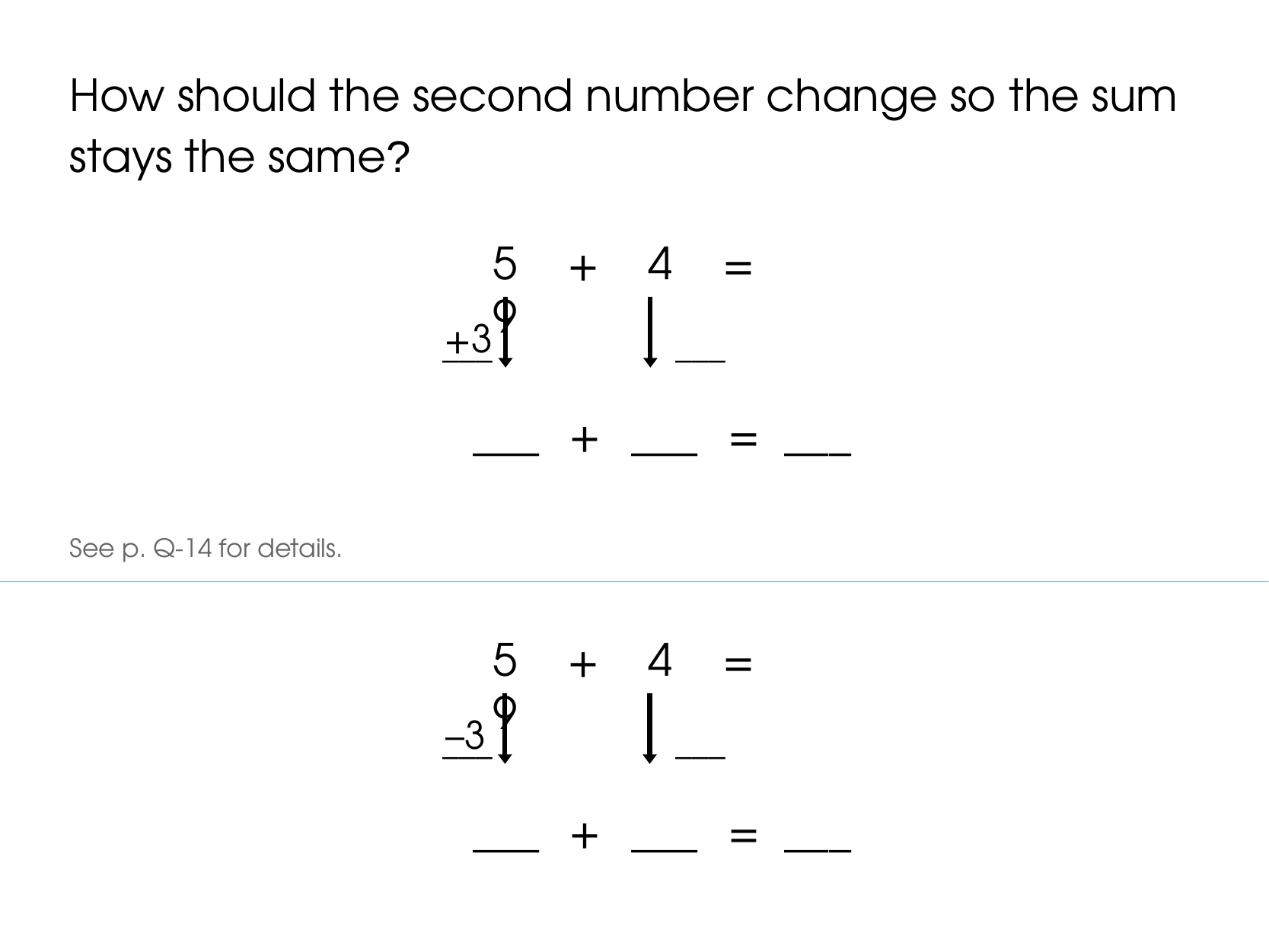

How should the second number change so the sum stays the same?
5    +    4    =    9
+3
___
___
___   +   ___   =  ___
See p. Q-14 for details.
5    +    4    =    9
–3
___
___
___   +   ___   =  ___